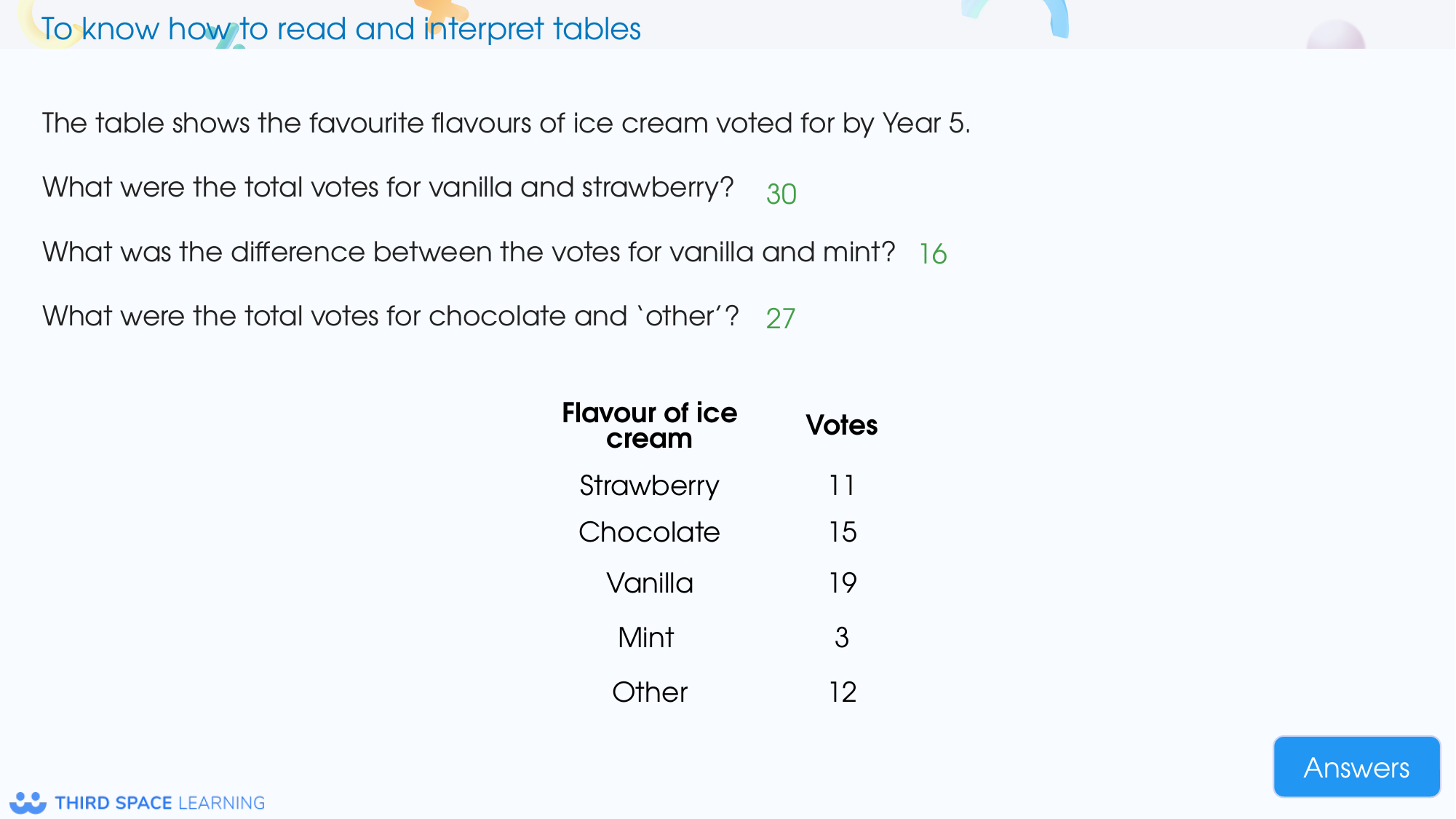

The table shows the favourite flavours of ice cream voted for by Year 5.
What were the total votes for vanilla and strawberry?
What was the difference between the votes for vanilla and mint?
What were the total votes for chocolate and ‘other’?
30
16
27
| Flavour of ice cream | Votes |
| --- | --- |
| Strawberry | 11 |
| Chocolate | 15 |
| Vanilla | 19 |
| Mint | 3 |
| Other | 12 |
Answers